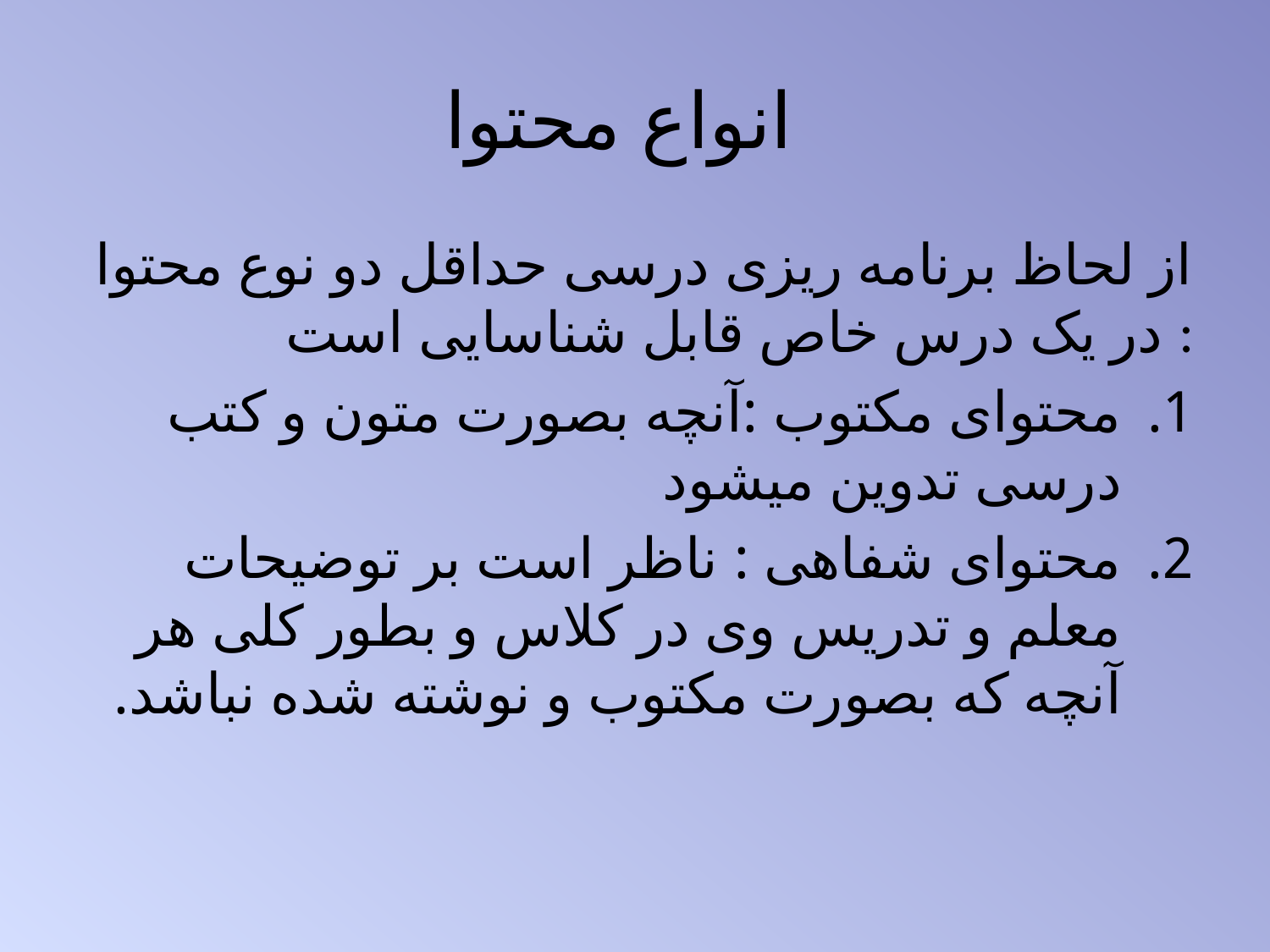

# انواع محتوا
از لحاظ برنامه ریزی درسی حداقل دو نوع محتوا در یک درس خاص قابل شناسایی است :
محتوای مکتوب :آنچه بصورت متون و کتب درسی تدوین میشود
محتوای شفاهی : ناظر است بر توضیحات معلم و تدریس وی در کلاس و بطور کلی هر آنچه که بصورت مکتوب و نوشته شده نباشد.